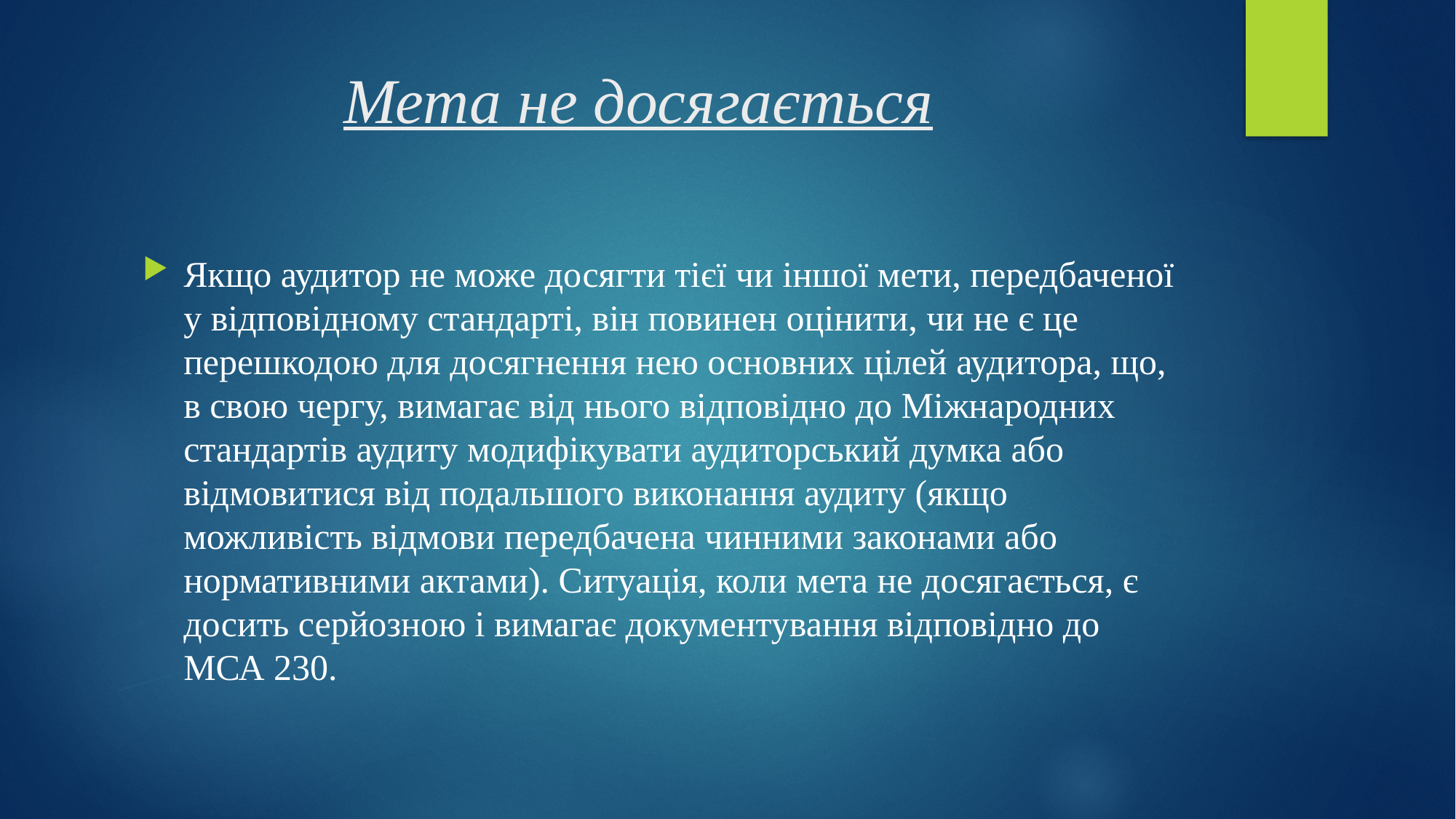

# Мета не досягається
Якщо аудитор не може досягти тієї чи іншої мети, передбаченої у відповідному стандарті, він повинен оцінити, чи не є це перешкодою для досягнення нею основних цілей аудитора, що, в свою чергу, вимагає від нього відповідно до Міжнародних стандартів аудиту модифікувати аудиторський думка або відмовитися від подальшого виконання аудиту (якщо можливість відмови передбачена чинними законами або нормативними актами). Ситуація, коли мета не досягається, є досить серйозною і вимагає документування відповідно до МСА 230.